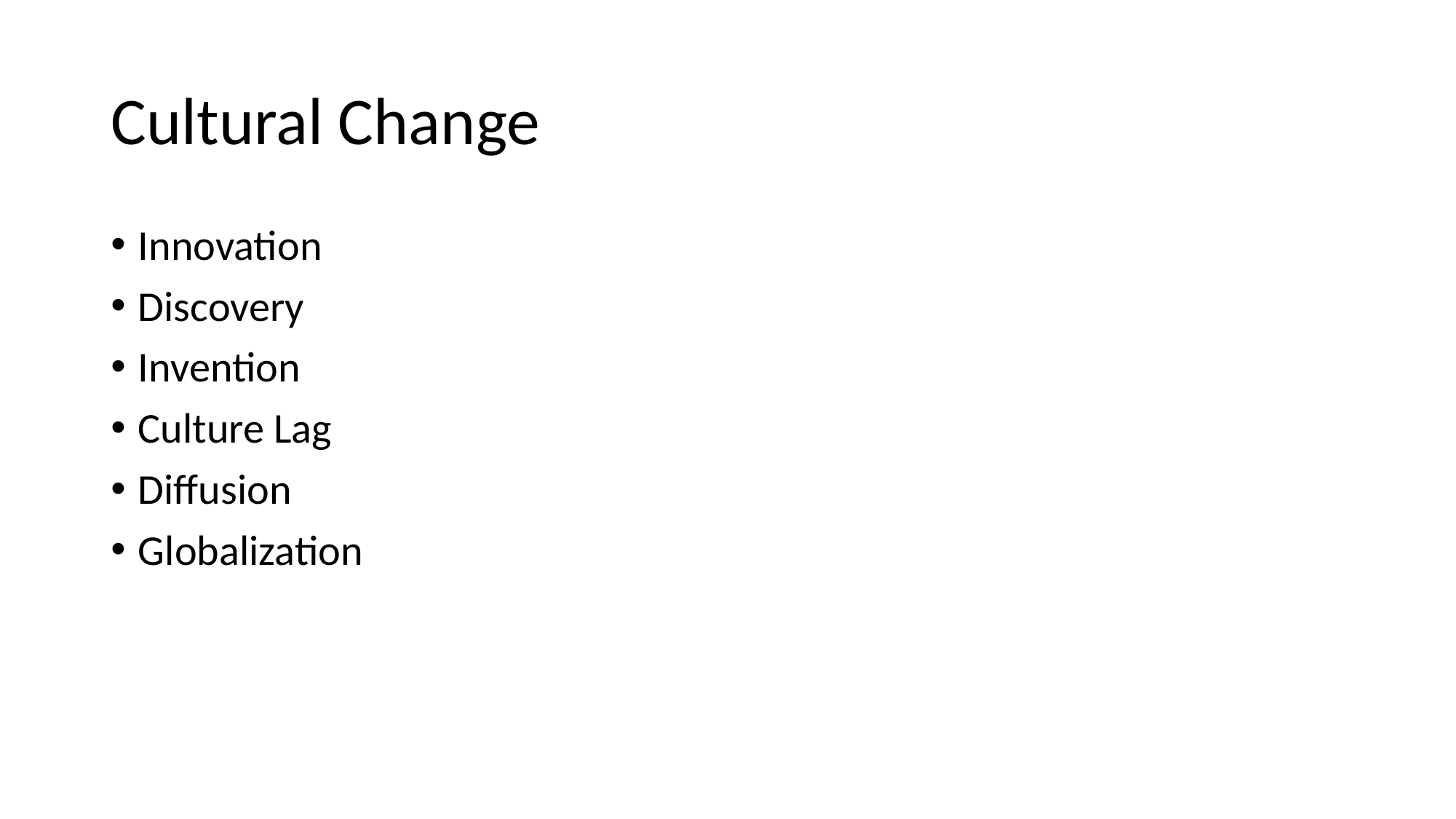

# Cultural Change
Innovation
Discovery
Invention
Culture Lag
Diffusion
Globalization